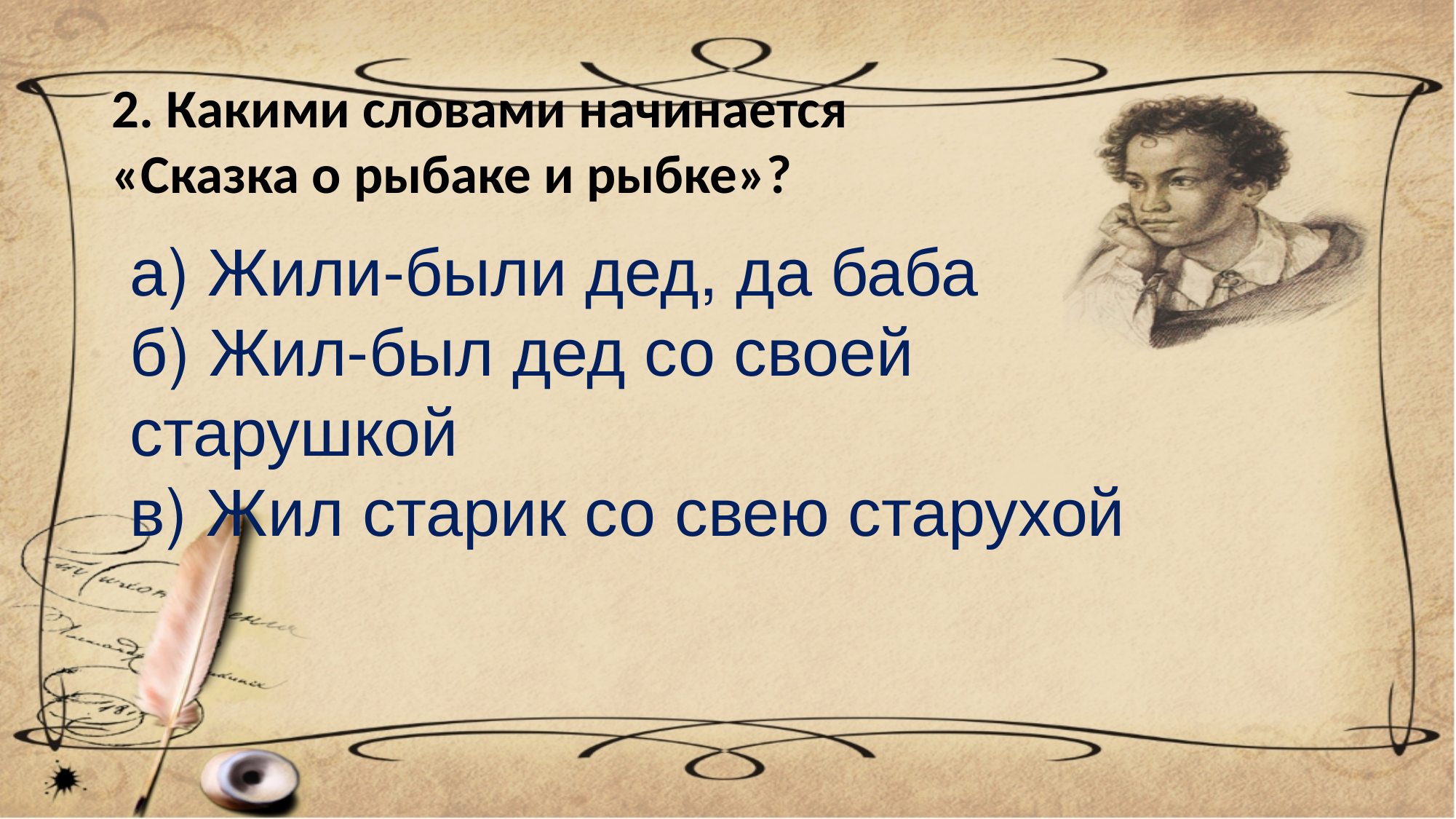

2. Какими словами начинается
«Сказка о рыбаке и рыбке»?
а) Жили-были дед, да баба
б) Жил-был дед со своей старушкой
в) Жил старик со свею старухой